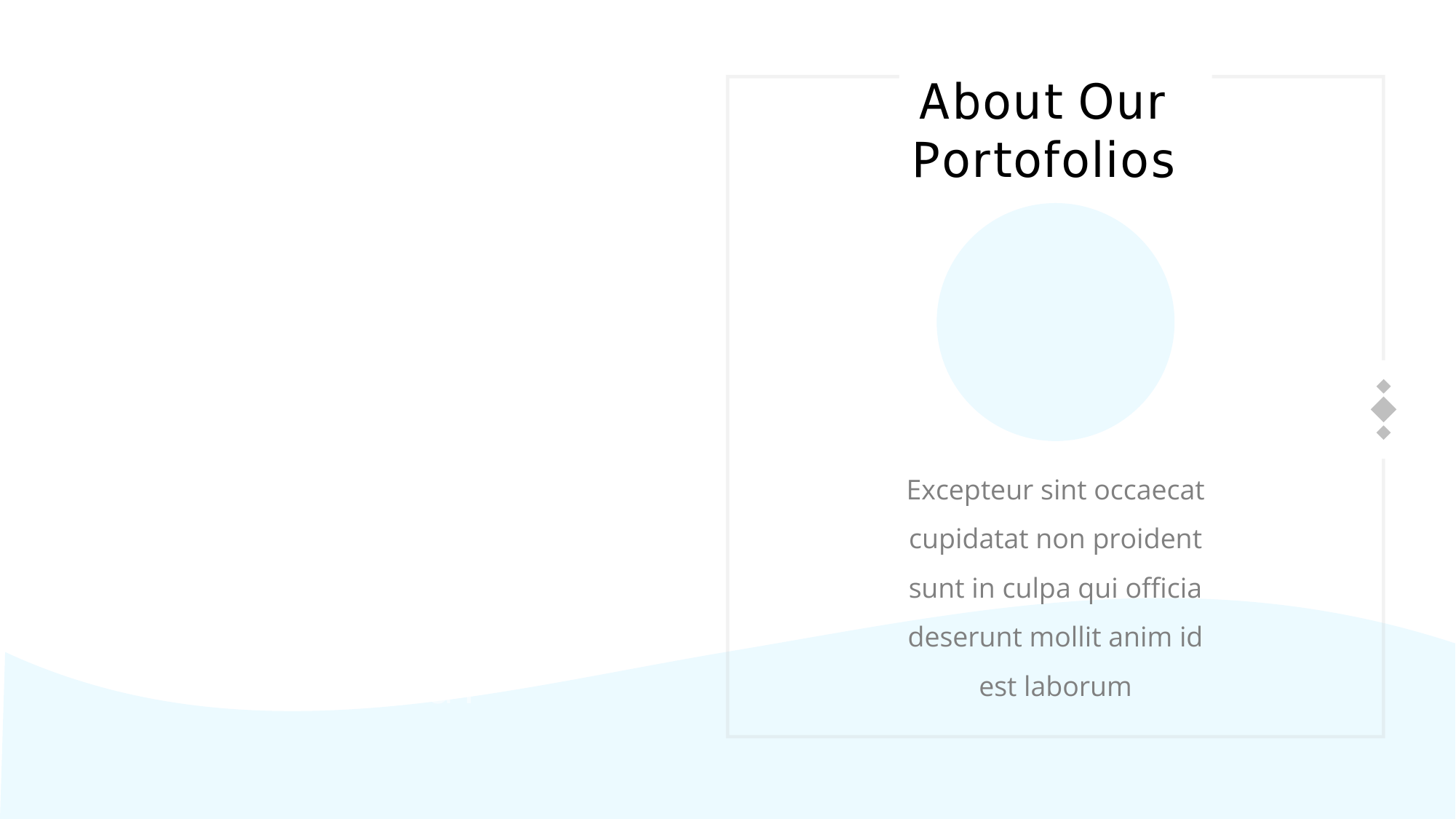

About Our
Portofolios

Excepteur sint occaecat cupidatat non proident sunt in culpa qui officia deserunt mollit anim id est laborum

montaha